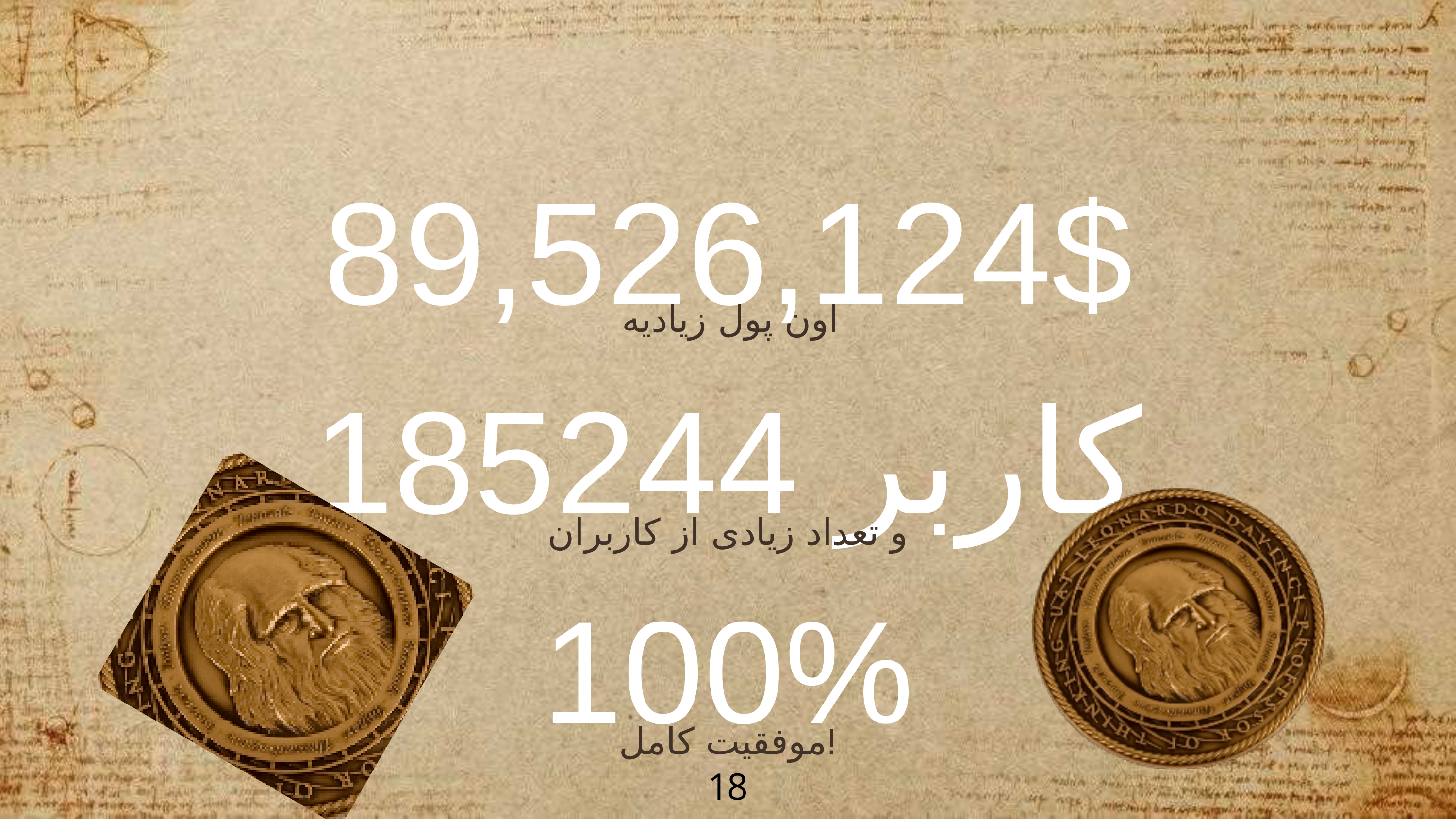

89,526,124$
اون پول زیادیه
185244 کاربر

و تعداد زیادی از کاربران
100%
موفقیت کامل!
18